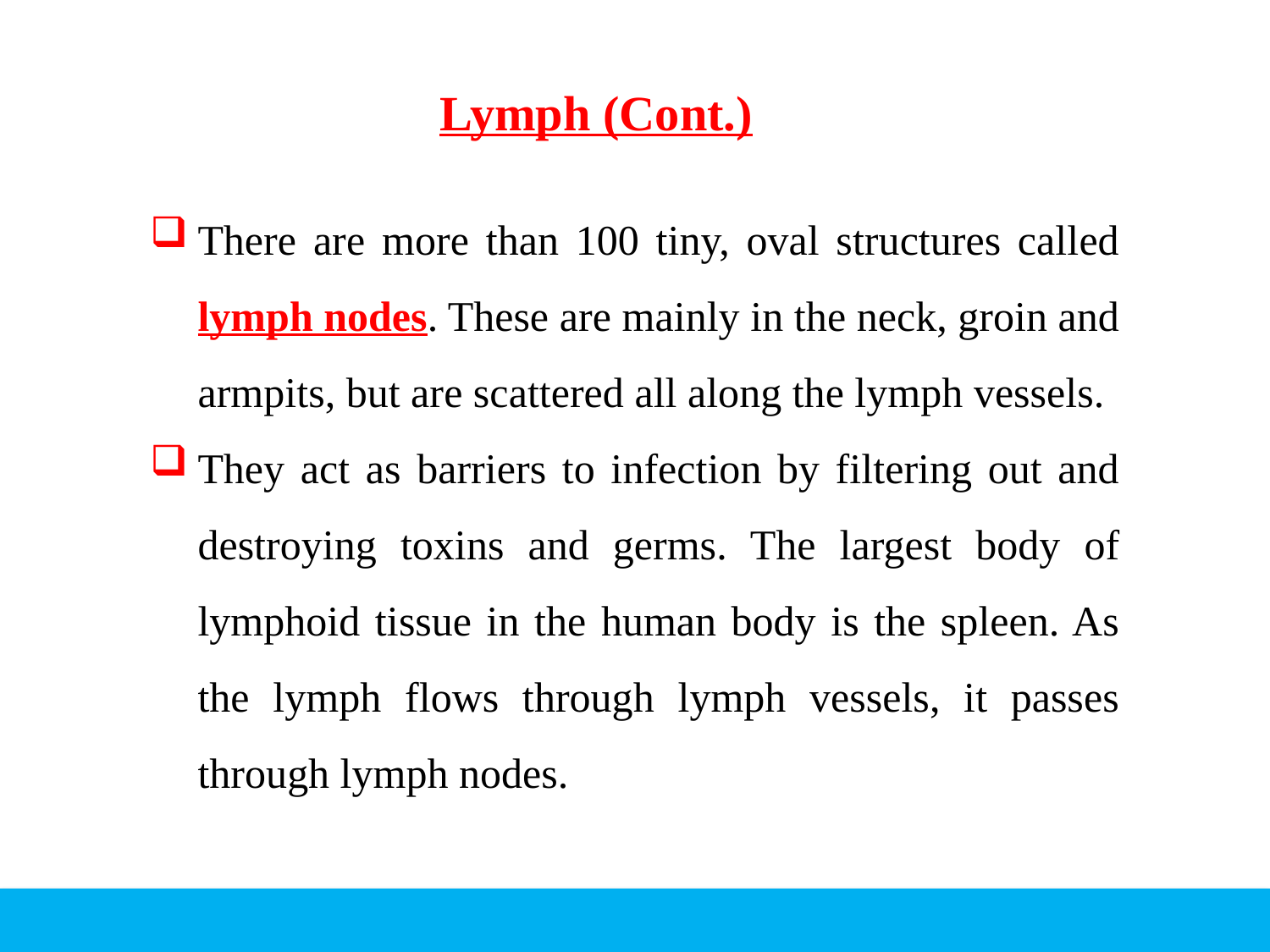

# Lymph (Cont.)
There are more than 100 tiny, oval structures called lymph nodes. These are mainly in the neck, groin and armpits, but are scattered all along the lymph vessels.
They act as barriers to infection by filtering out and destroying toxins and germs. The largest body of lymphoid tissue in the human body is the spleen. As the lymph flows through lymph vessels, it passes through lymph nodes.